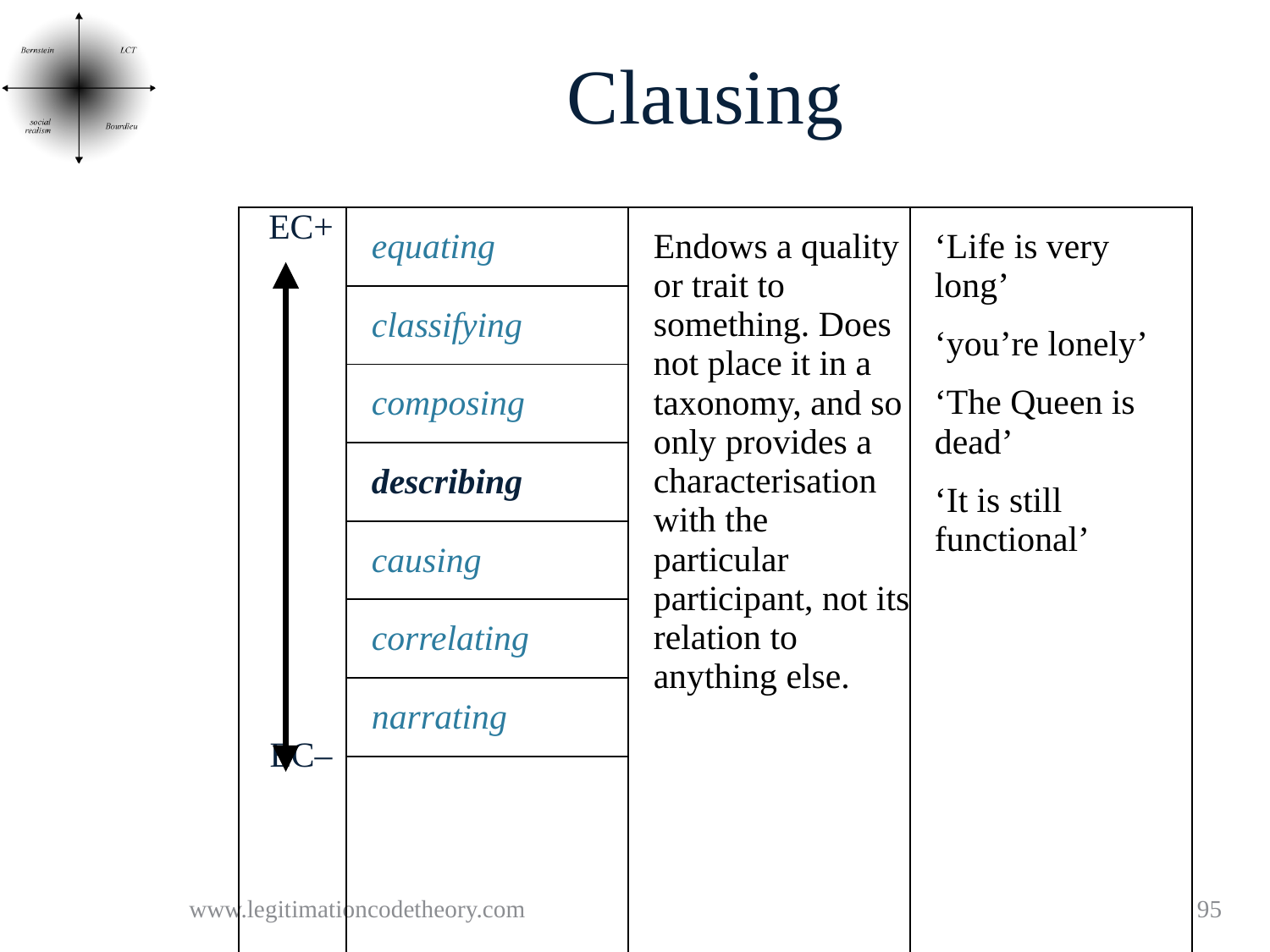

# Clausing

| EC+ EC– | equating | Endows a quality or trait to something. Does not place it in a taxonomy, and so only provides a characterisation with the particular participant, not its relation to anything else. | ‘Life is very long’ ‘you’re lonely’ ‘The Queen is dead’ ‘It is still functional’ |
| --- | --- | --- | --- |
|  | classifying |  |  |
|  | composing |  |  |
|  | describing |  |  |
|  | causing |  |  |
|  | correlating |  |  |
|  | narrating |  |  |
|  | establishing |  |  |
www.legitimationcodetheory.com
95